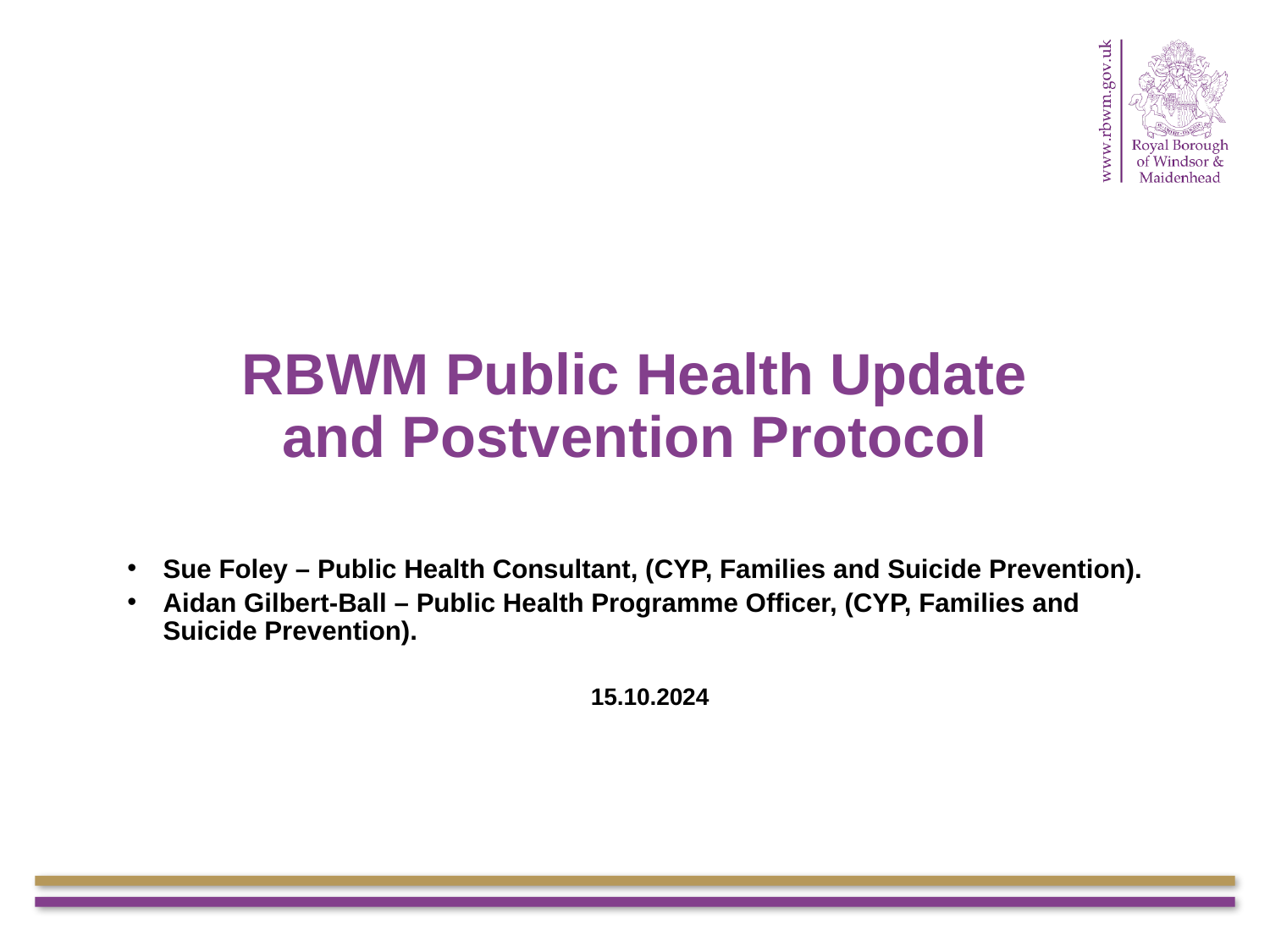

RBWM Public Health Update and Postvention Protocol
Sue Foley – Public Health Consultant, (CYP, Families and Suicide Prevention).
Aidan Gilbert-Ball – Public Health Programme Officer, (CYP, Families and Suicide Prevention).

15.10.2024